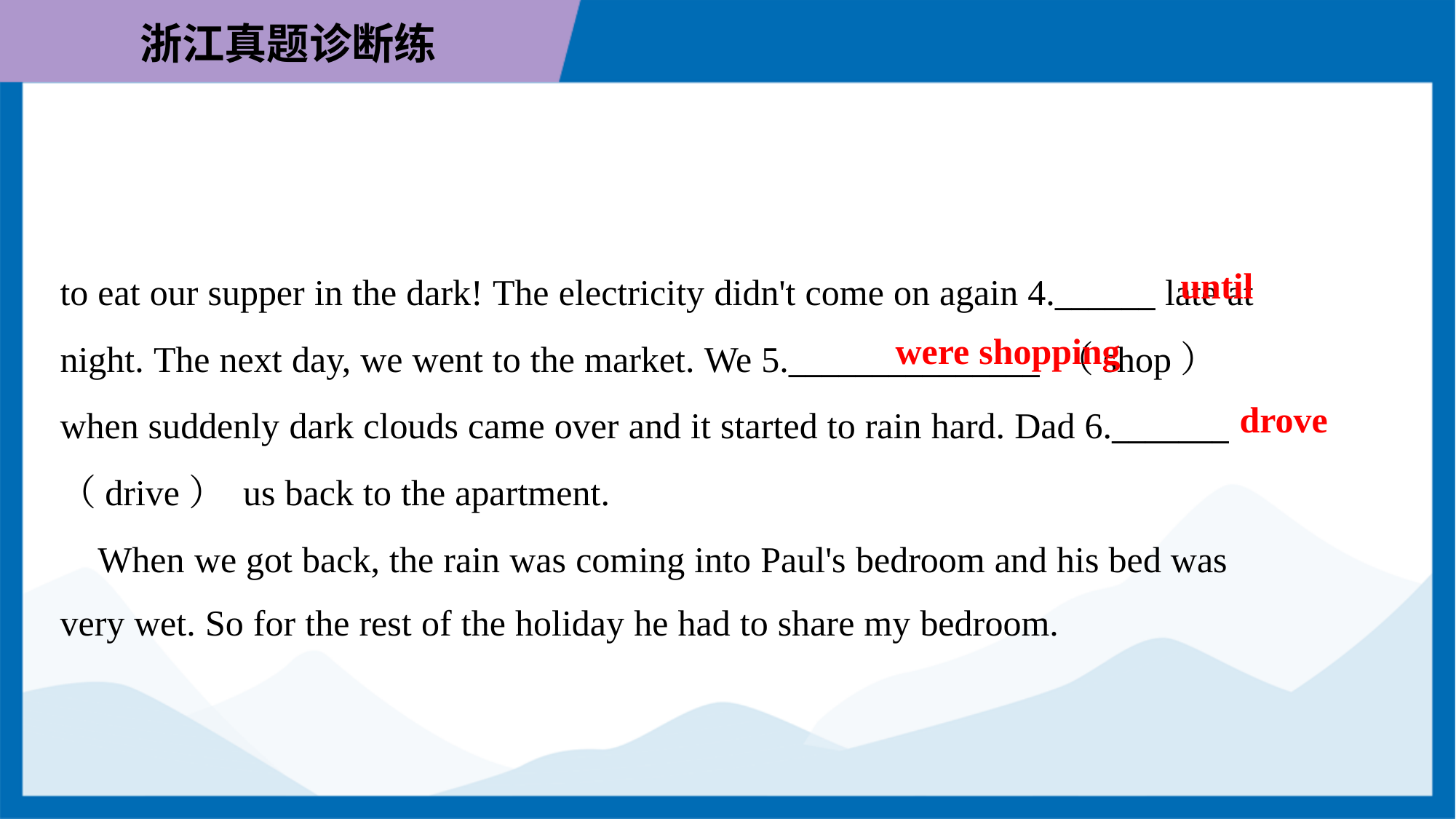

until
to eat our supper in the dark! The electricity didn't come on again 4.______ late at
night. The next day, we went to the market. We 5._______________ （shop）
when suddenly dark clouds came over and it started to rain hard. Dad 6._______
（drive） us back to the apartment.
    When we got back, the rain was coming into Paul's bedroom and his bed was
very wet. So for the rest of the holiday he had to share my bedroom.
were shopping
drove